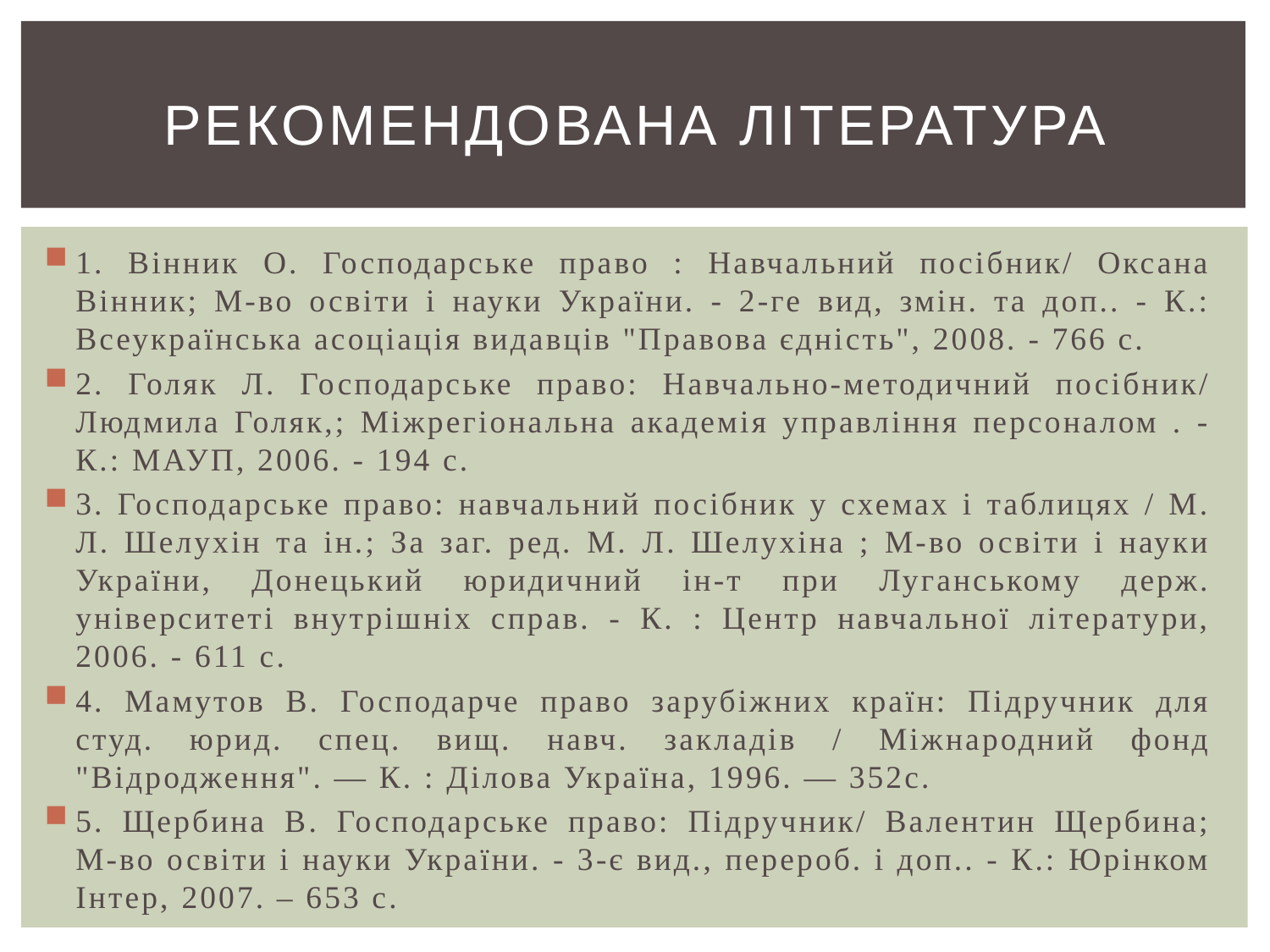

# РЕКОМЕНДОВАНА ЛІТЕРАТУРА
1. Вінник О. Господарське право : Навчальний посібник/ Оксана Вінник; М-во освіти і науки України. - 2-ге вид, змін. та доп.. - К.: Всеукраїнська асоціація видавців "Правова єдність", 2008. - 766 с.
2. Голяк Л. Господарське право: Навчально-методичний посібник/ Людмила Голяк,; Міжрегіональна академія управління персоналом . - К.: МАУП, 2006. - 194 с.
3. Господарське право: навчальний посібник у схемах і таблицях / М. Л. Шелухін та ін.; За заг. ред. М. Л. Шелухіна ; М-во освіти і науки України, Донецький юридичний ін-т при Луганському держ. університеті внутрішніх справ. - К. : Центр навчальної літератури, 2006. - 611 с.
4. Мамутов В. Господарче право зарубіжних країн: Підручник для студ. юрид. спец. вищ. навч. закладів / Міжнародний фонд "Відродження". — К. : Ділова Україна, 1996. — 352с.
5. Щербина В. Господарське право: Підручник/ Валентин Щербина; М-во освіти і науки України. - 3-є вид., перероб. і доп.. - К.: Юрінком Інтер, 2007. – 653 с.